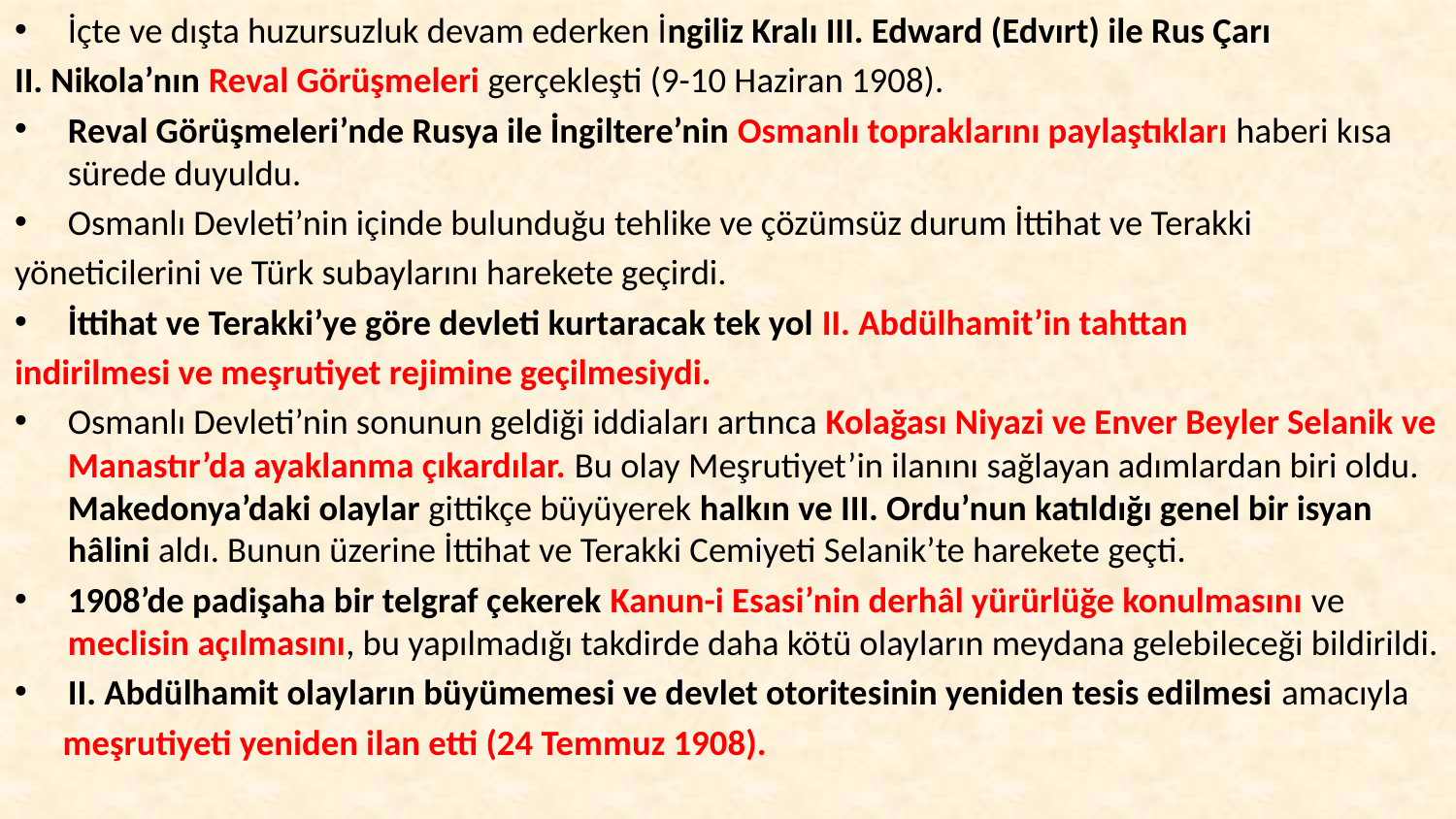

İçte ve dışta huzursuzluk devam ederken İngiliz Kralı III. Edward (Edvırt) ile Rus Çarı
II. Nikola’nın Reval Görüşmeleri gerçekleşti (9-10 Haziran 1908).
Reval Görüşmeleri’nde Rusya ile İngiltere’nin Osmanlı topraklarını paylaştıkları haberi kısa sürede duyuldu.
Osmanlı Devleti’nin içinde bulunduğu tehlike ve çözümsüz durum İttihat ve Terakki
yöneticilerini ve Türk subaylarını harekete geçirdi.
İttihat ve Terakki’ye göre devleti kurtaracak tek yol II. Abdülhamit’in tahttan
indirilmesi ve meşrutiyet rejimine geçilmesiydi.
Osmanlı Devleti’nin sonunun geldiği iddiaları artınca Kolağası Niyazi ve Enver Beyler Selanik ve Manastır’da ayaklanma çıkardılar. Bu olay Meşrutiyet’in ilanını sağlayan adımlardan biri oldu. Makedonya’daki olaylar gittikçe büyüyerek halkın ve III. Ordu’nun katıldığı genel bir isyan hâlini aldı. Bunun üzerine İttihat ve Terakki Cemiyeti Selanik’te harekete geçti.
1908’de padişaha bir telgraf çekerek Kanun-i Esasi’nin derhâl yürürlüğe konulmasını ve meclisin açılmasını, bu yapılmadığı takdirde daha kötü olayların meydana gelebileceği bildirildi.
II. Abdülhamit olayların büyümemesi ve devlet otoritesinin yeniden tesis edilmesi amacıyla
      meşrutiyeti yeniden ilan etti (24 Temmuz 1908).